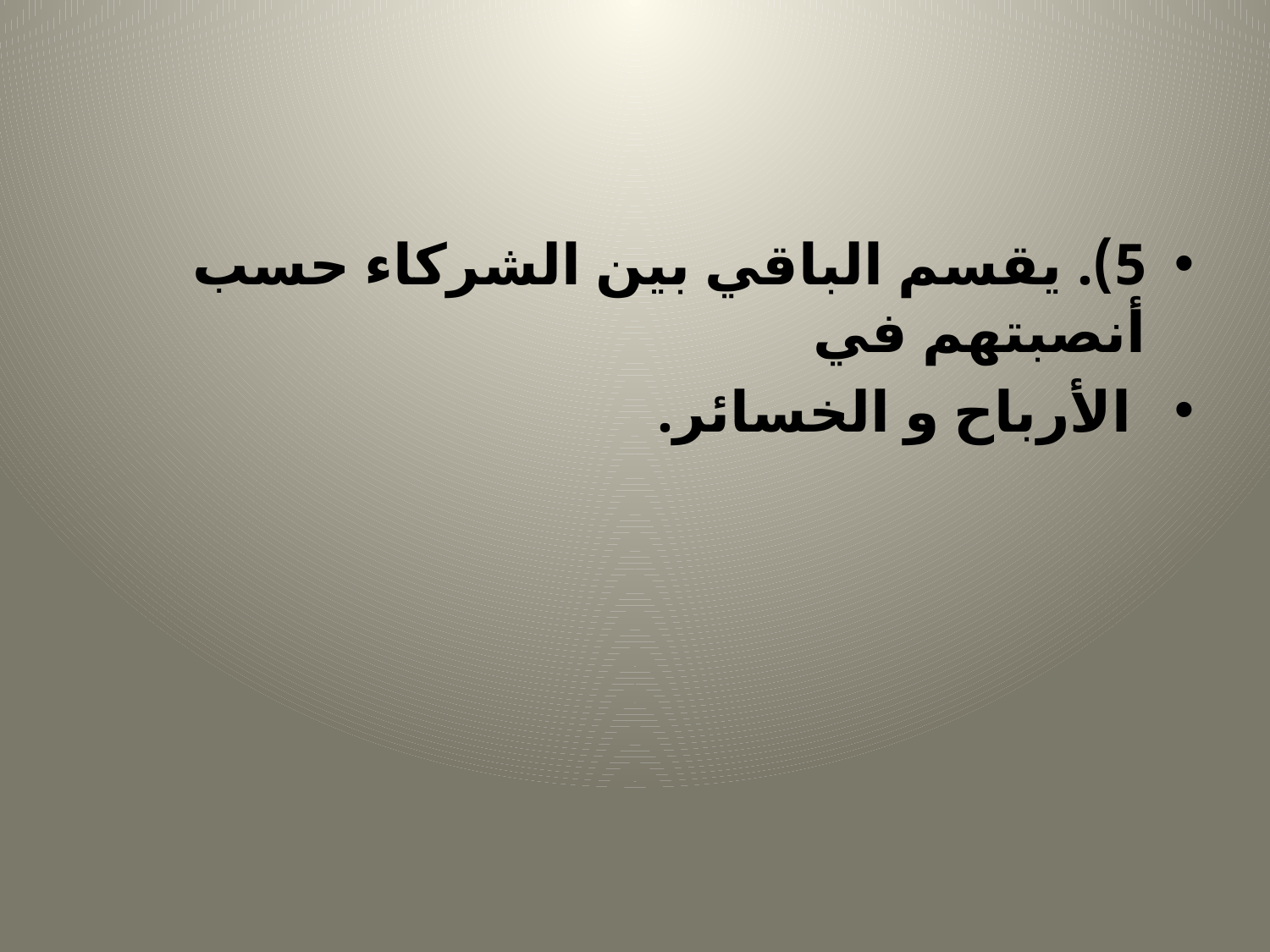

#
5). يقسم الباقي بين الشركاء حسب أنصبتهم في
 الأرباح و الخسائر.